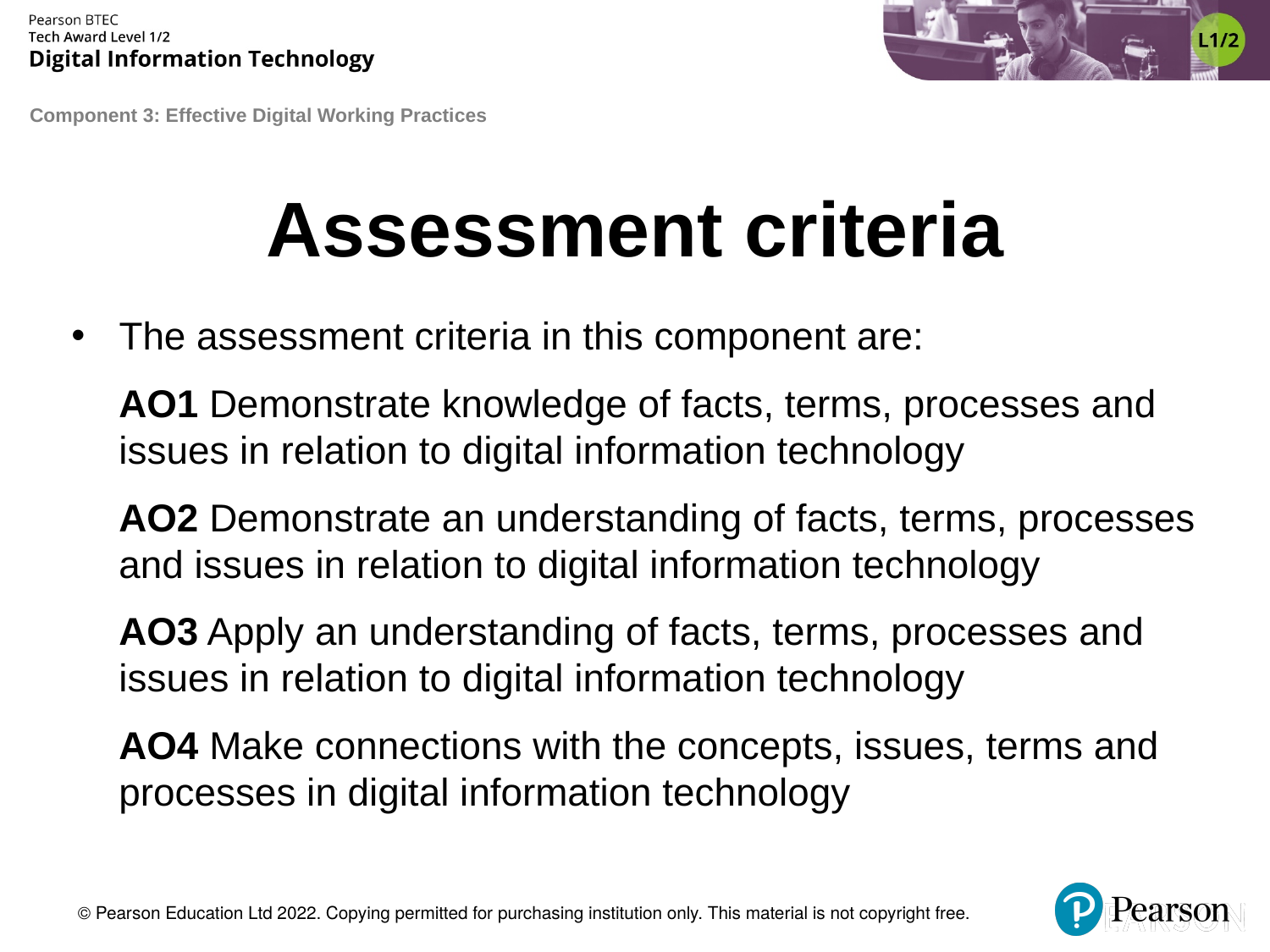

# Assessment criteria
The assessment criteria in this component are:
AO1 Demonstrate knowledge of facts, terms, processes and issues in relation to digital information technology
AO2 Demonstrate an understanding of facts, terms, processes and issues in relation to digital information technology
AO3 Apply an understanding of facts, terms, processes and issues in relation to digital information technology
AO4 Make connections with the concepts, issues, terms and processes in digital information technology

© Pearson Education Ltd 2022. Copying permitted for purchasing institution only. This material is not copyright free.